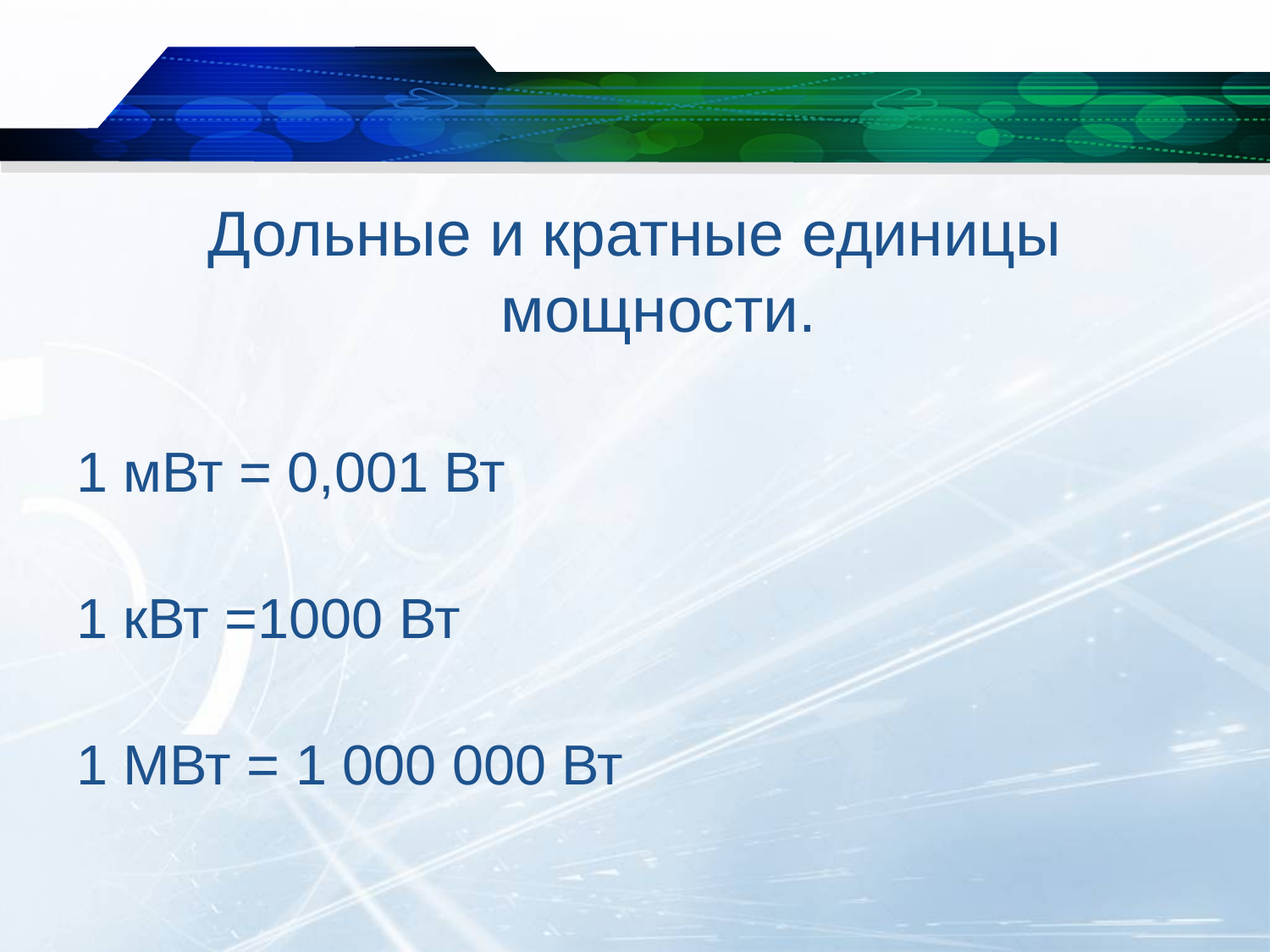

#
Дольные и кратные единицы мощности.

1 мВт = 0,001 Вт
1 кВт =1000 Вт
1 МВт = 1 000 000 Вт